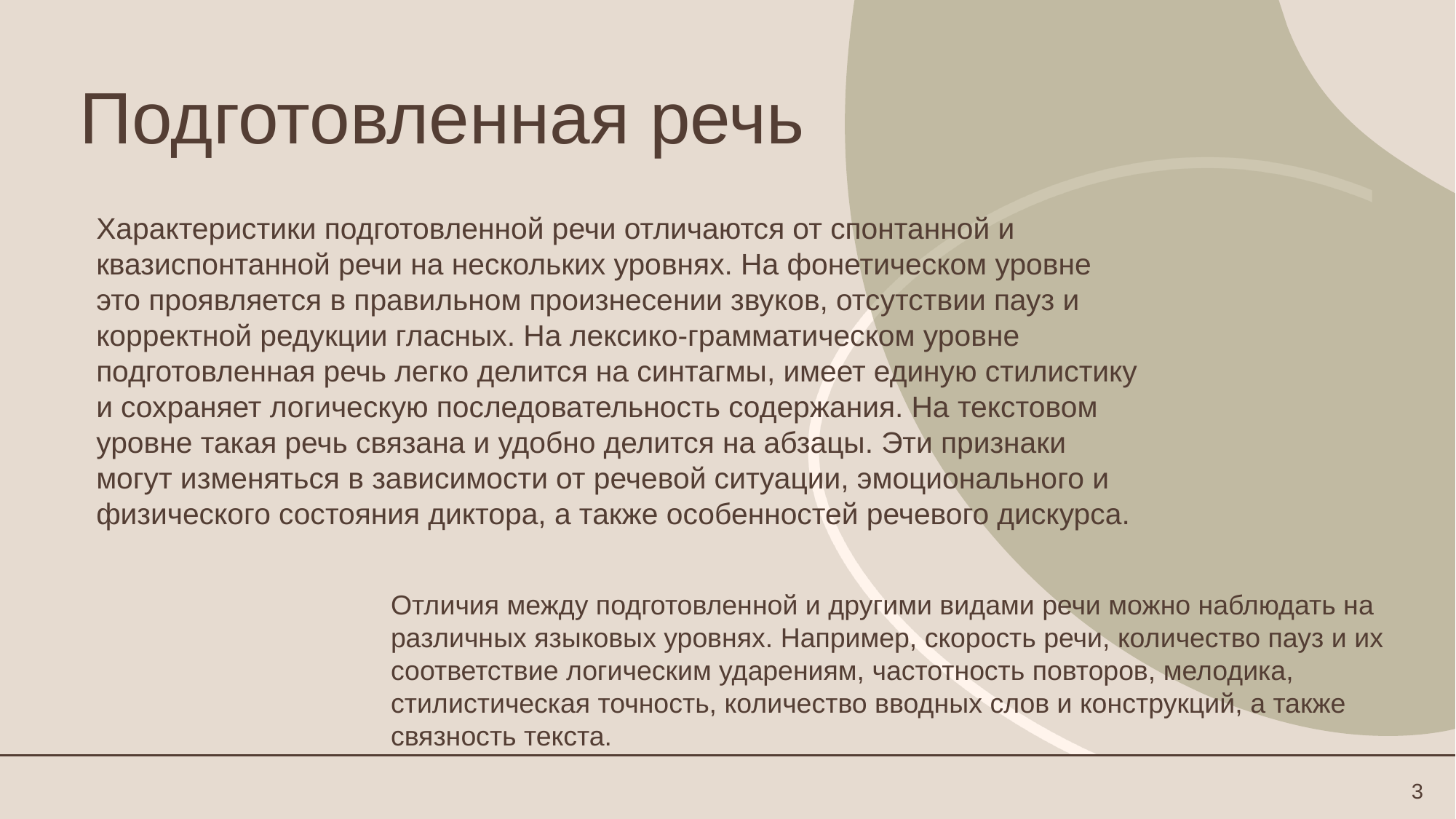

# Подготовленная речь
Характеристики подготовленной речи отличаются от спонтанной и квазиспонтанной речи на нескольких уровнях. На фонетическом уровне это проявляется в правильном произнесении звуков, отсутствии пауз и корректной редукции гласных. На лексико-грамматическом уровне подготовленная речь легко делится на синтагмы, имеет единую стилистику и сохраняет логическую последовательность содержания. На текстовом уровне такая речь связана и удобно делится на абзацы. Эти признаки могут изменяться в зависимости от речевой ситуации, эмоционального и физического состояния диктора, а также особенностей речевого дискурса.

Отличия между подготовленной и другими видами речи можно наблюдать на различных языковых уровнях. Например, скорость речи, количество пауз и их соответствие логическим ударениям, частотность повторов, мелодика, стилистическая точность, количество вводных слов и конструкций, а также связность текста.
3